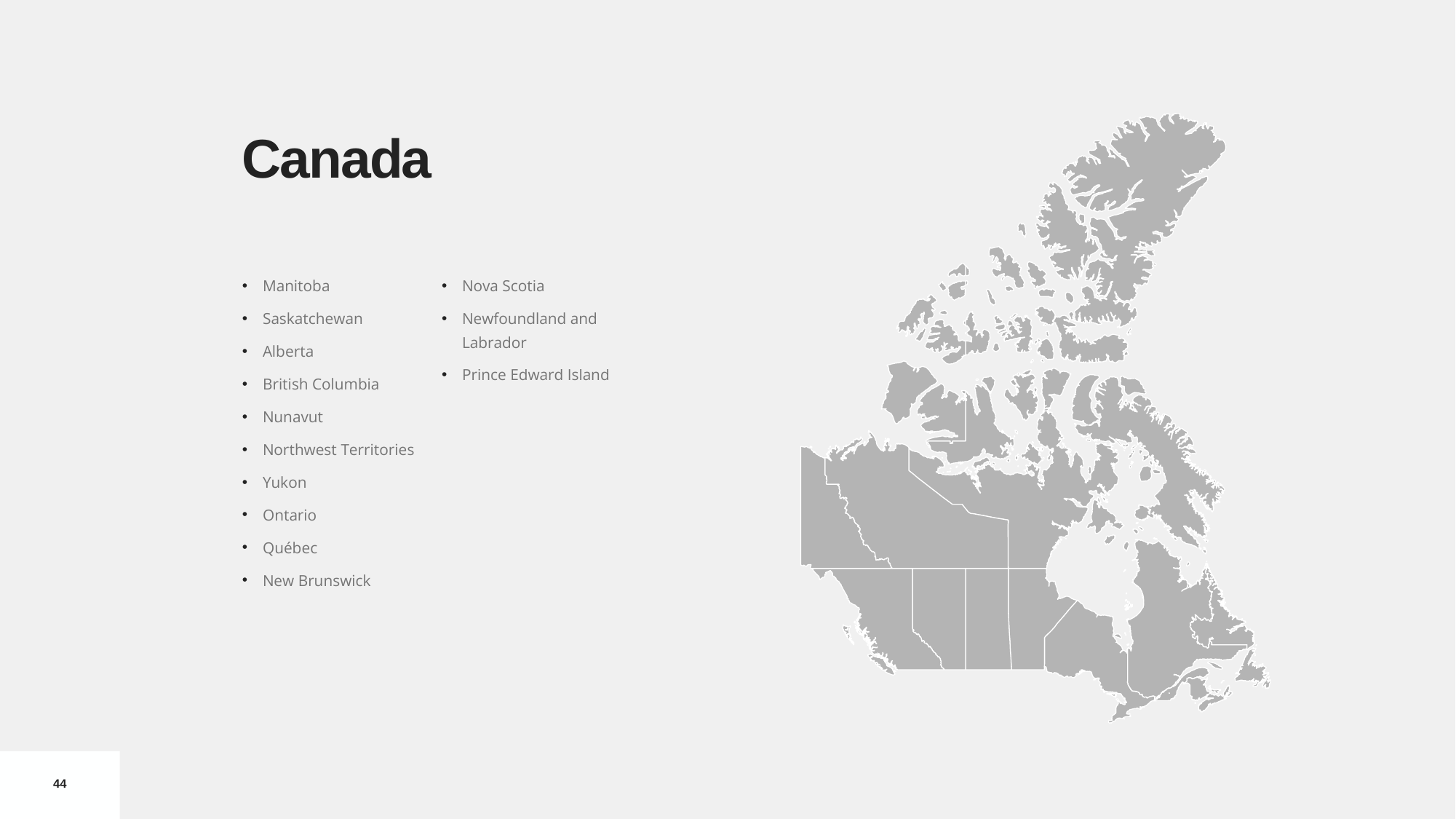

# Canada

Manitoba
Saskatchewan
Alberta
British Columbia
Nunavut
Northwest Territories
Yukon
Ontario
Québec
New Brunswick
Nova Scotia
Newfoundland and Labrador
Prince Edward Island